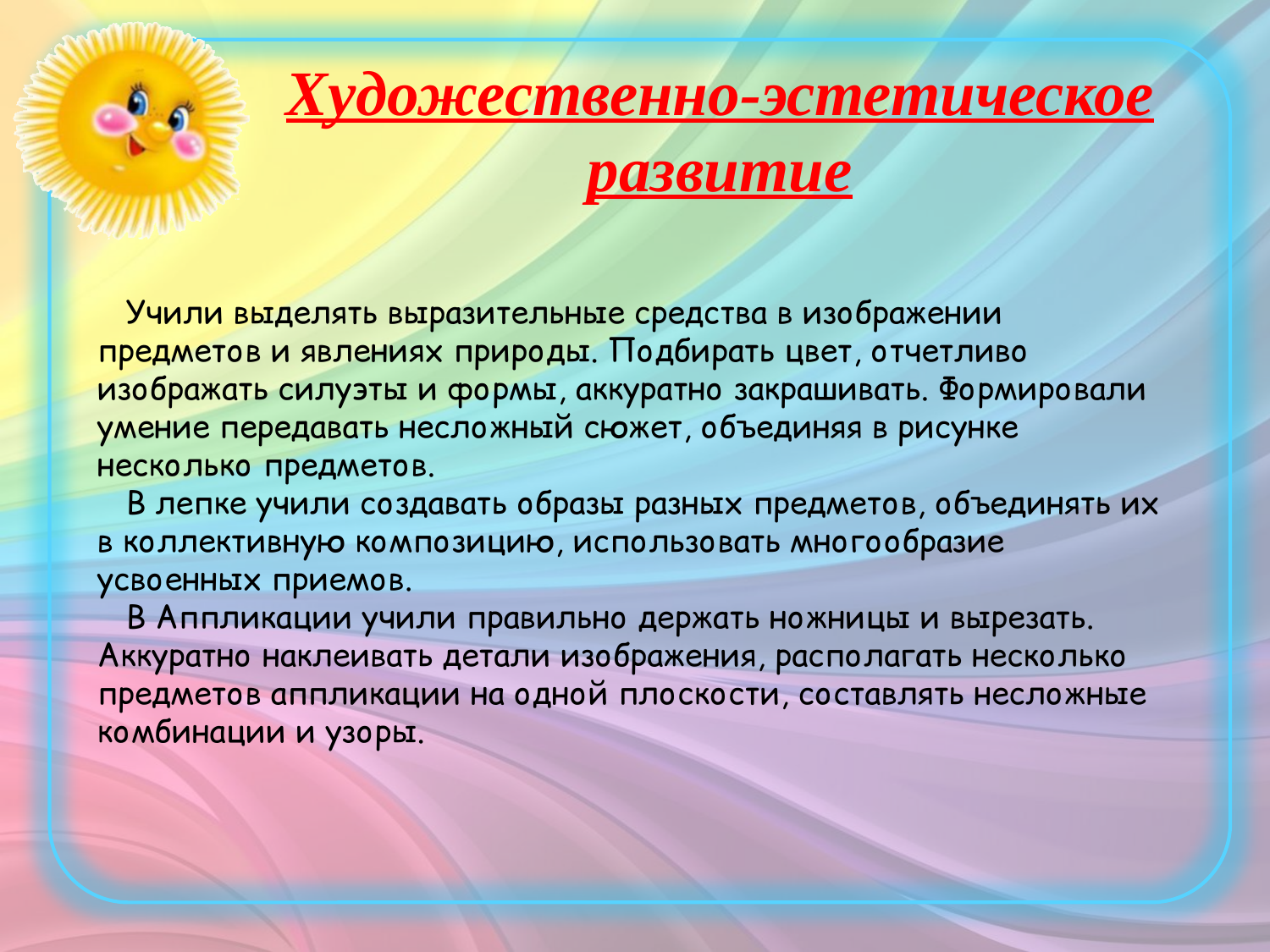

# Художественно-эстетическое развитие
   Учили выделять выразительные средства в изображении предметов и явлениях природы. Подбирать цвет, отчетливо изображать силуэты и формы, аккуратно закрашивать. Формировали умение передавать несложный сюжет, объединяя в рисунке несколько предметов.
   В лепке учили создавать образы разных предметов, объединять их в коллективную композицию, использовать многообразие усвоенных приемов.
   В Аппликации учили правильно держать ножницы и вырезать. Аккуратно наклеивать детали изображения, располагать несколько предметов аппликации на одной плоскости, составлять несложные комбинации и узоры.